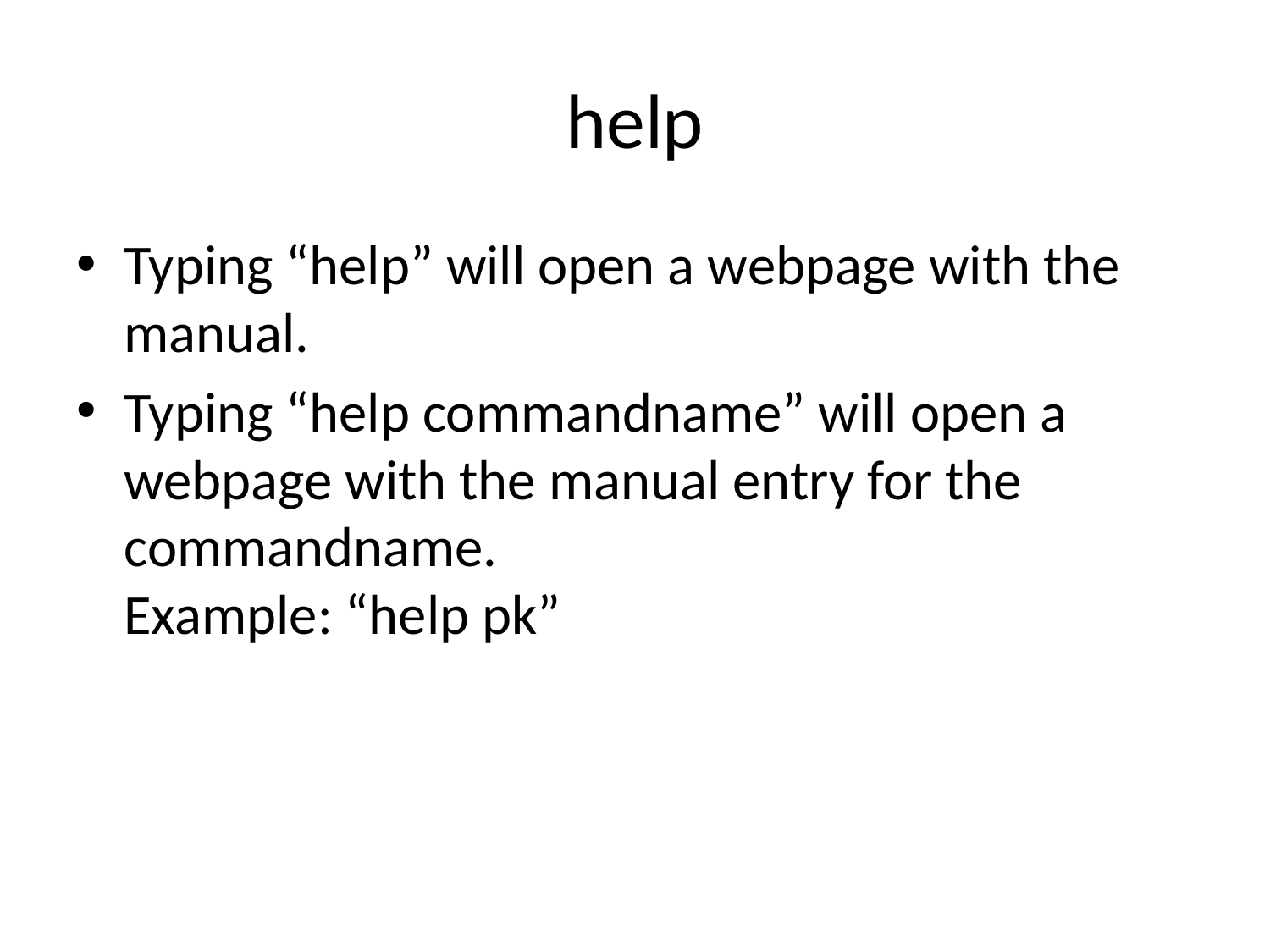

# help
Typing “help” will open a webpage with the manual.
Typing “help commandname” will open a webpage with the manual entry for the commandname.
Example: “help pk”